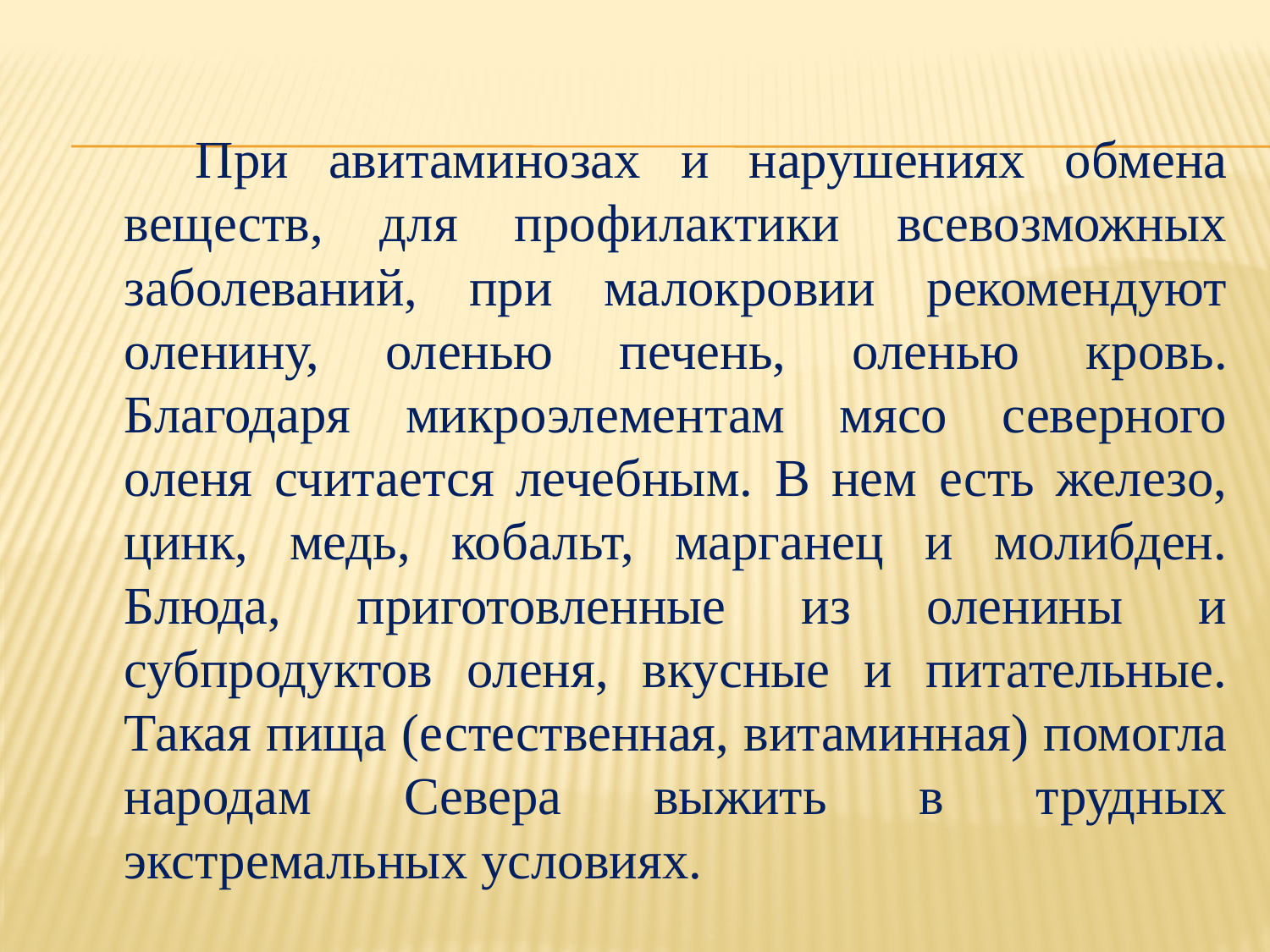

При авитаминозах и нарушениях обмена веществ, для профилактики всевозможных заболеваний, при малокровии рекомендуют оленину, оленью печень, оленью кровь. Благодаря микроэлементам мясо северного оленя считается лечебным. В нем есть железо, цинк, медь, кобальт, марганец и молибден.
Блюда, приготовленные из оленины и субпродуктов оленя, вкусные и питательные. Такая пища (естественная, витаминная) помогла народам Севера выжить в трудных экстремальных условиях.